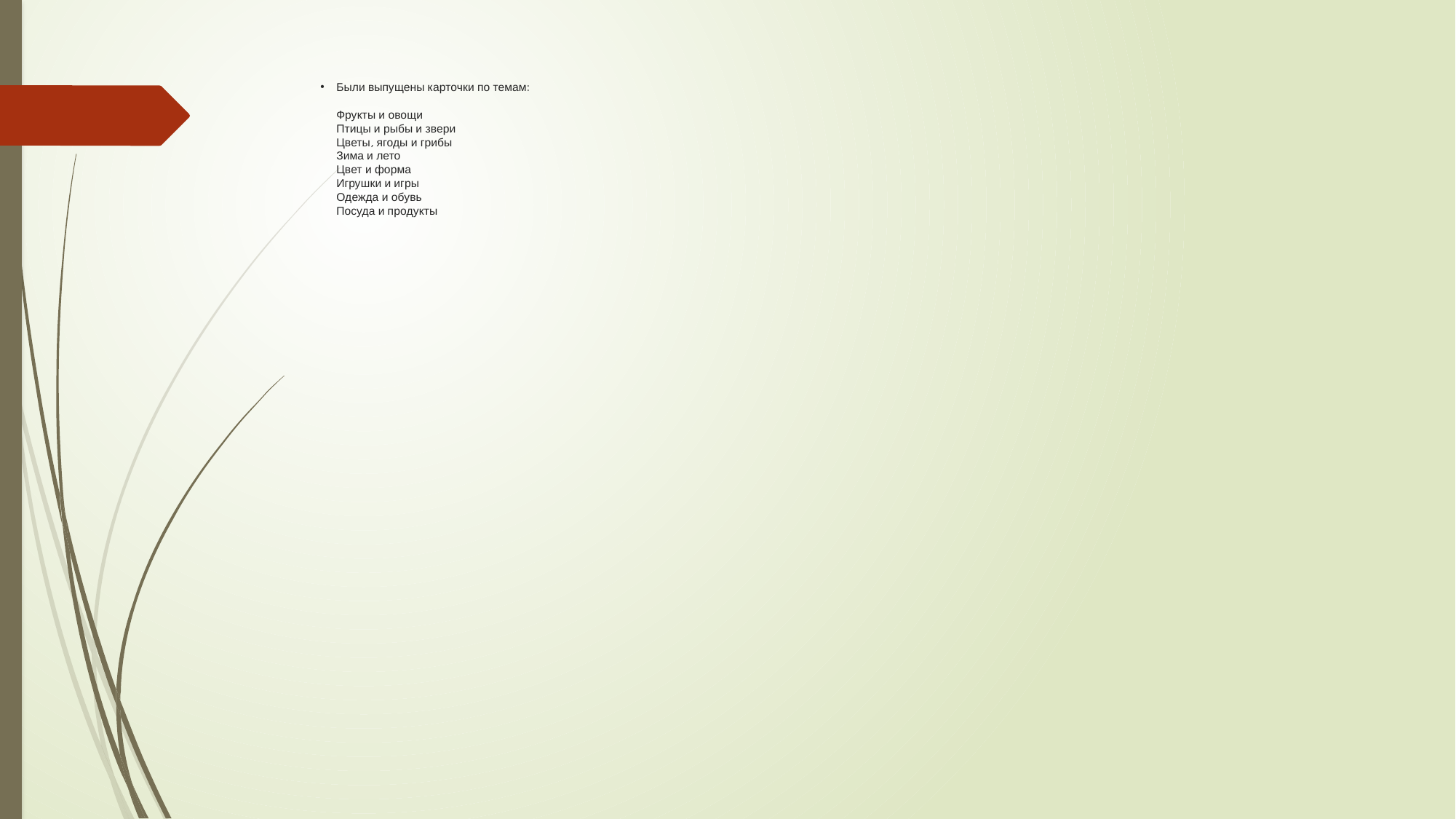

# Были выпущены карточки по темам: Фрукты и овощи Птицы и рыбы и звери Цветы, ягоды и грибы Зима и лето Цвет и форма Игрушки и игры Одежда и обувь Посуда и продукты